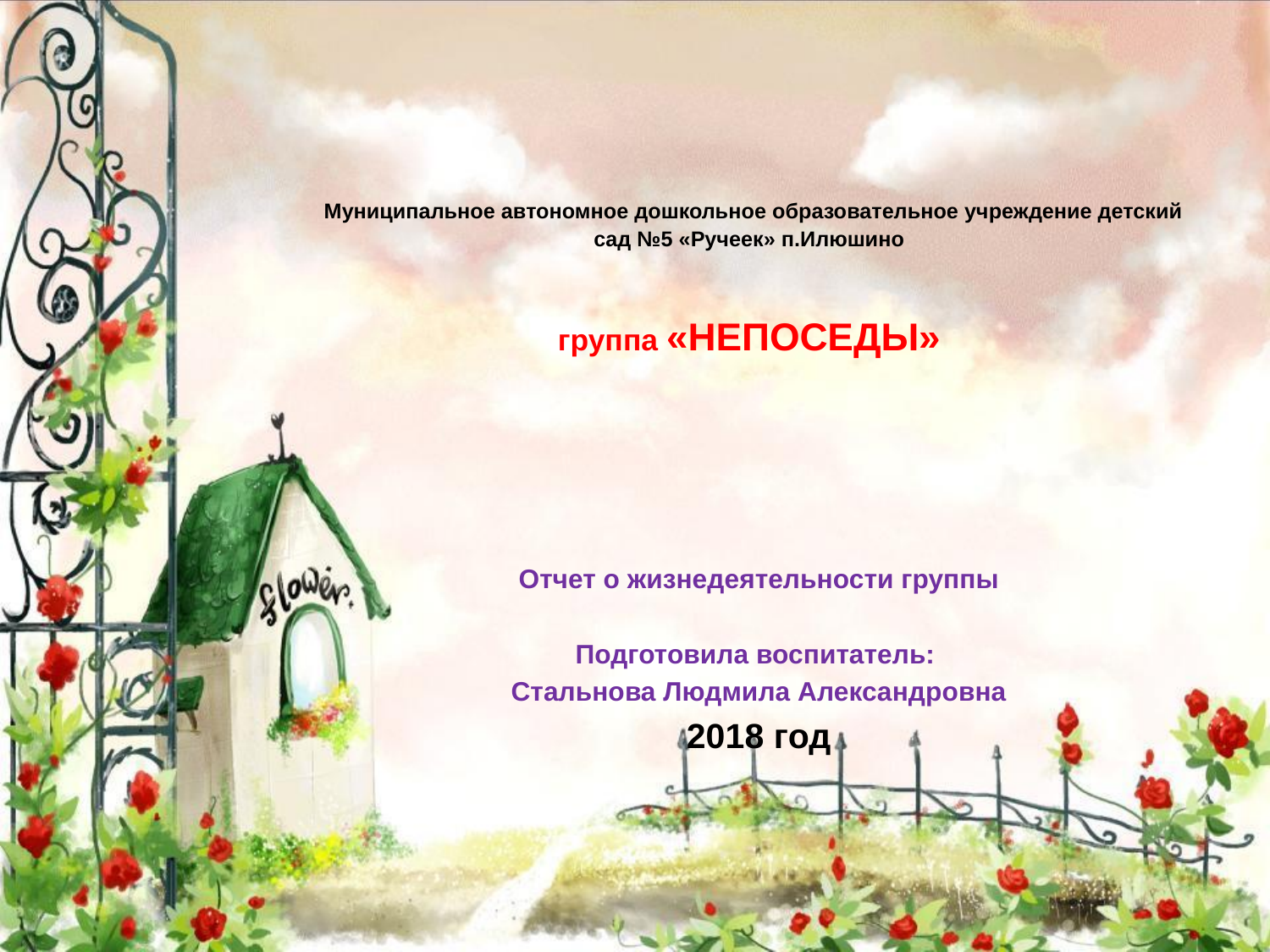

# Муниципальное автономное дошкольное образовательное учреждение детский сад №5 «Ручеек» п.Илюшино группа «НЕПОСЕДЫ»
Отчет о жизнедеятельности группы

Подготовила воспитатель:
Стальнова Людмила Александровна
2018 год